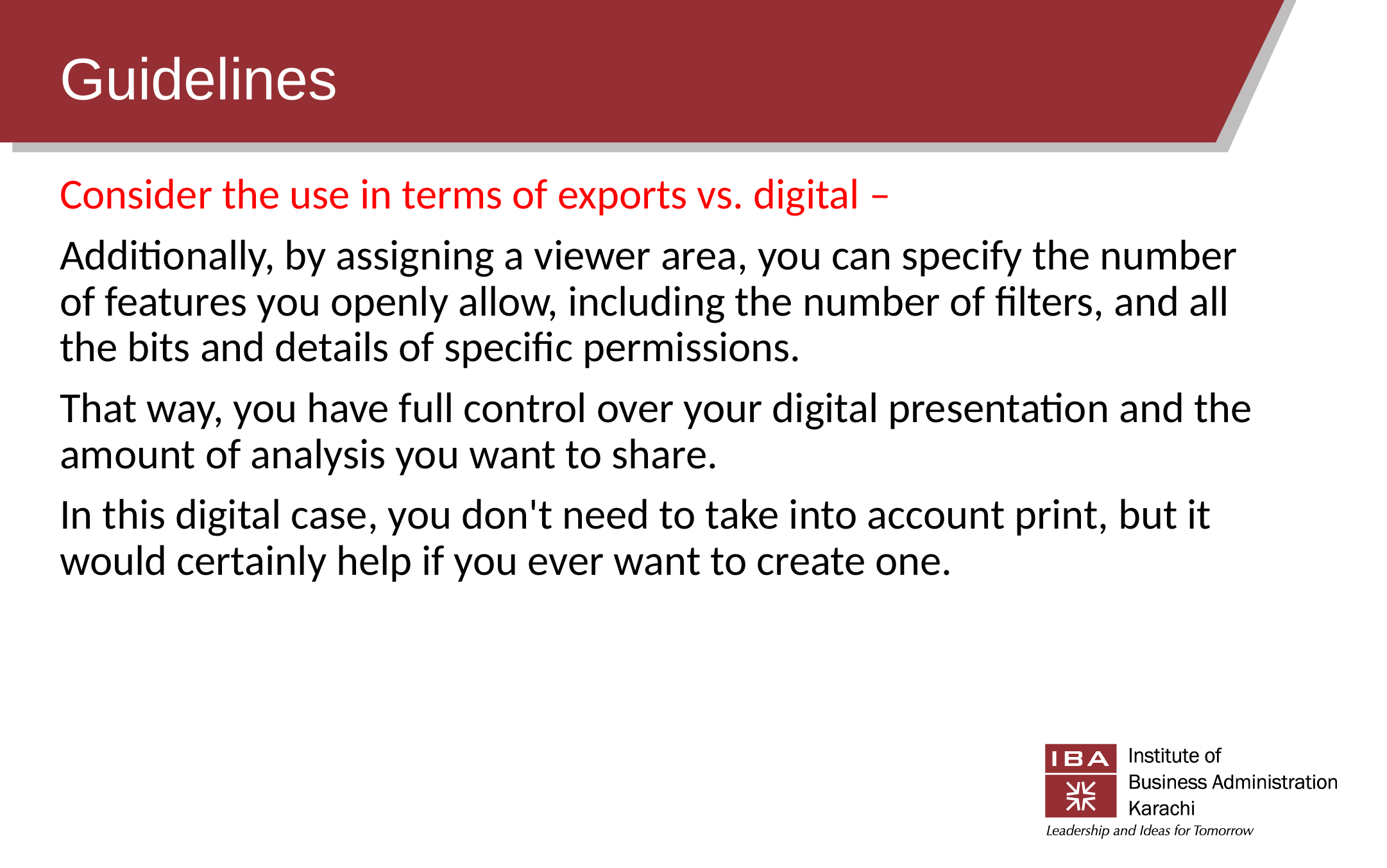

# Guidelines
Consider the use in terms of exports vs. digital –
Additionally, by assigning a viewer area, you can specify the number of features you openly allow, including the number of filters, and all the bits and details of specific permissions.
That way, you have full control over your digital presentation and the amount of analysis you want to share.
In this digital case, you don't need to take into account print, but it would certainly help if you ever want to create one.